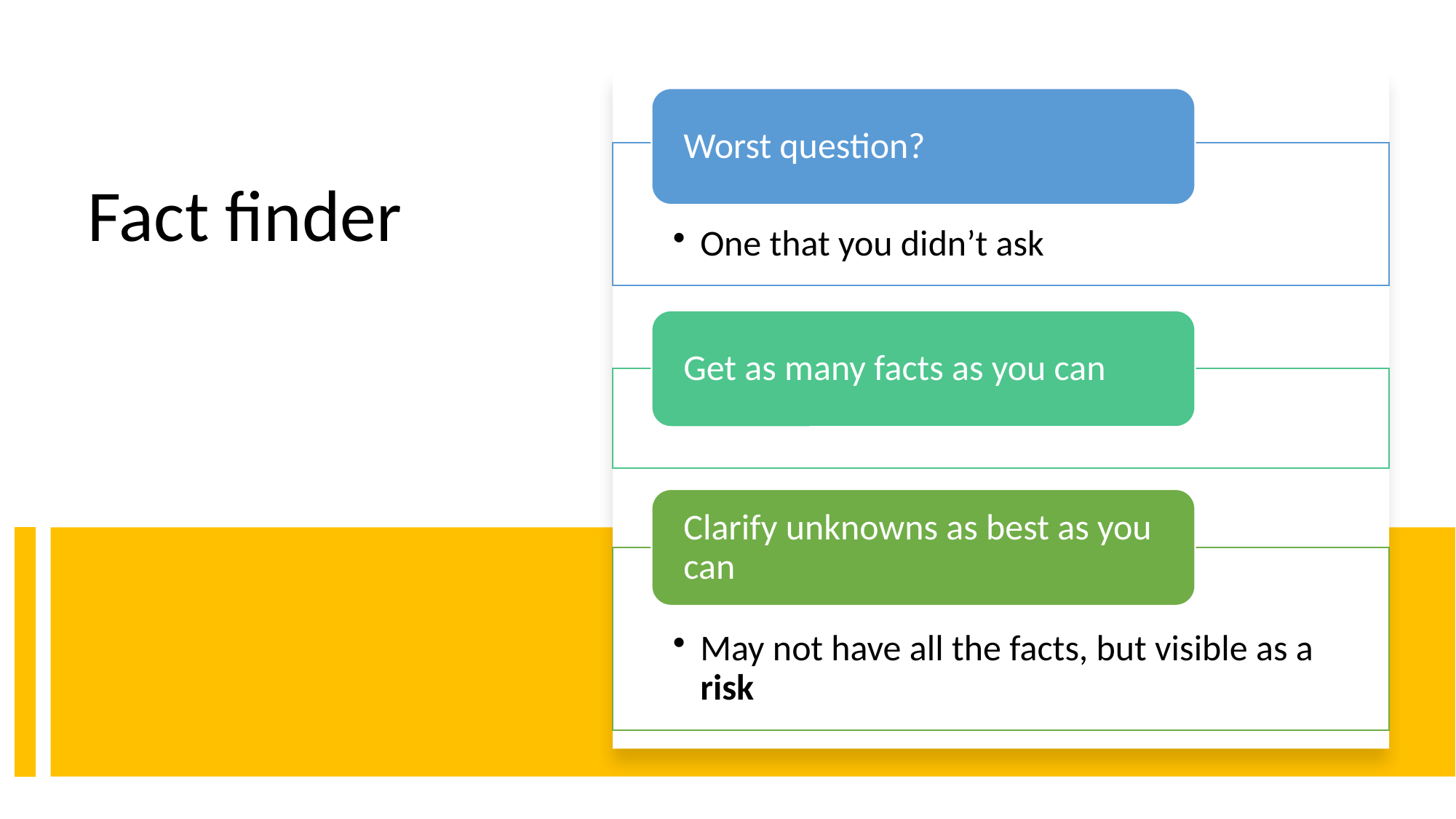

One that you didn’t ask
Worst question?
Get as many facts as you can
May not have all the facts, but visible as a risk
Clarify unknowns as best as you can
# Fact finder